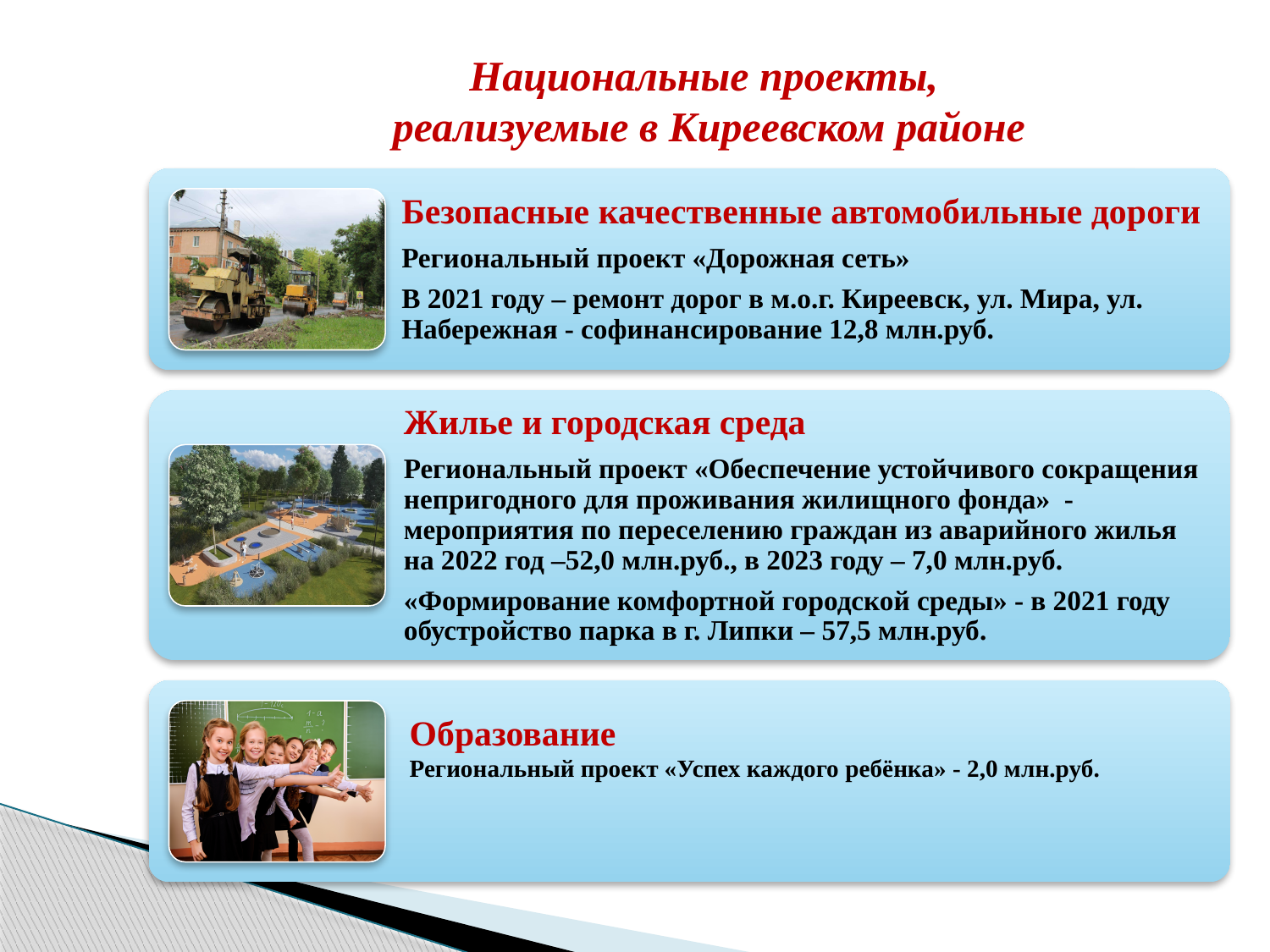

# Национальные проекты, реализуемые в Киреевском районе
Безопасные качественные автомобильные дороги
Региональный проект «Дорожная сеть»
В 2021 году – ремонт дорог в м.о.г. Киреевск, ул. Мира, ул. Набережная - софинансирование 12,8 млн.руб.
Жилье и городская среда
Региональный проект «Обеспечение устойчивого сокращения непригодного для проживания жилищного фонда»  - мероприятия по переселению граждан из аварийного жилья на 2022 год –52,0 млн.руб., в 2023 году – 7,0 млн.руб.
«Формирование комфортной городской среды» - в 2021 году обустройство парка в г. Липки – 57,5 млн.руб.

Образование
Региональный проект «Успех каждого ребёнка» - 2,0 млн.руб.